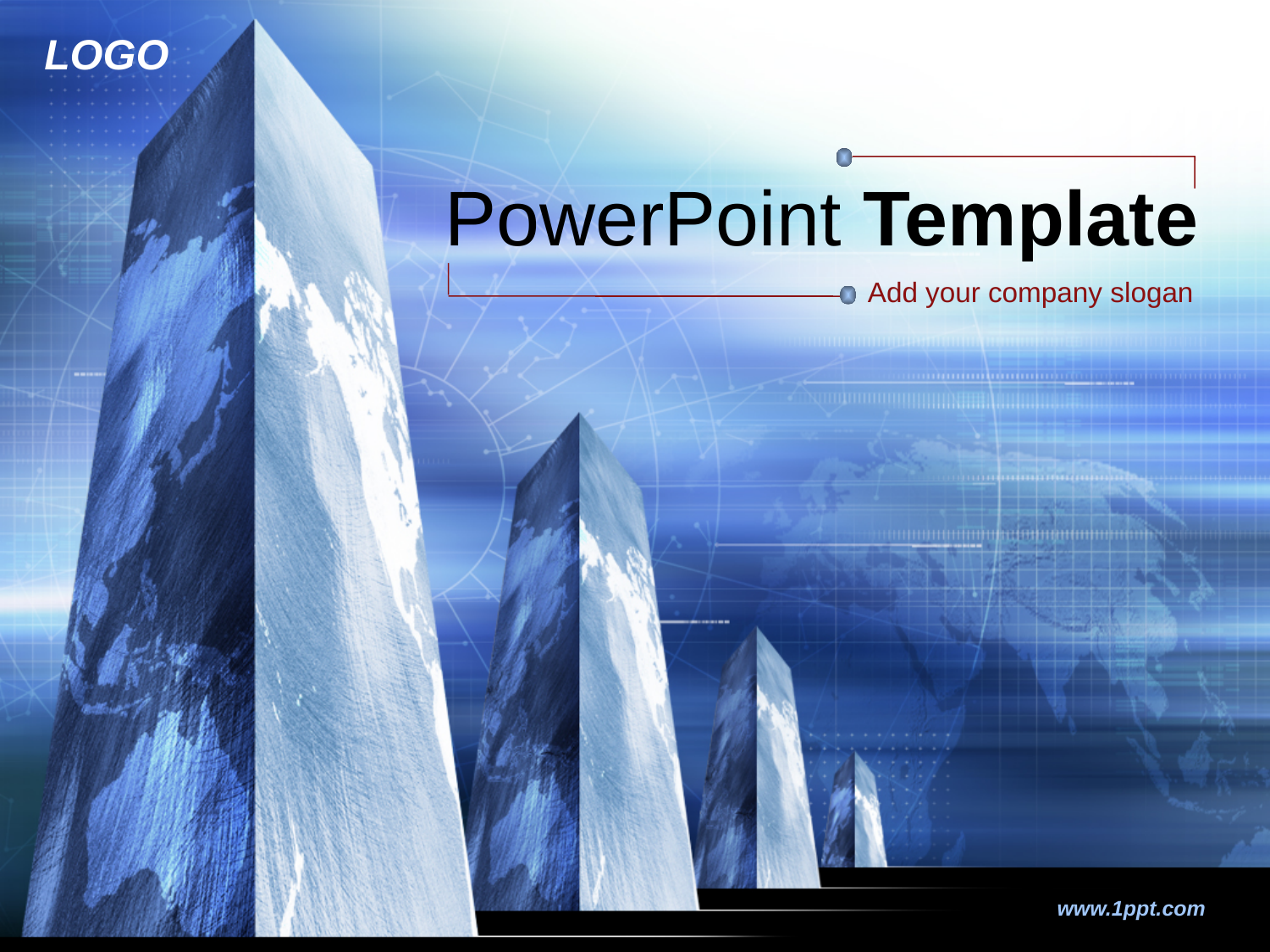

# PowerPoint Template

Add your company slogan
www.1ppt.com